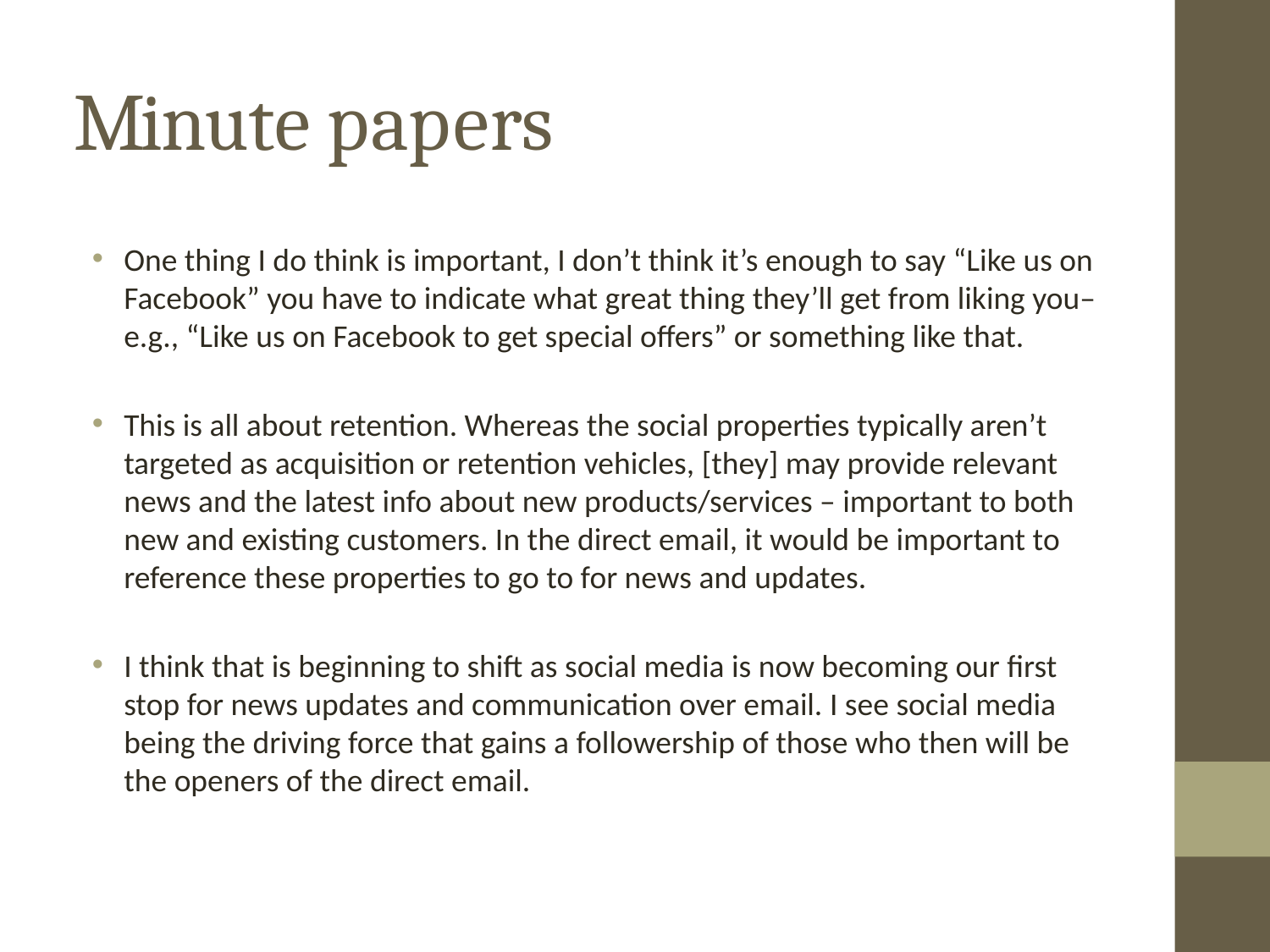

# Minute papers
One thing I do think is important, I don’t think it’s enough to say “Like us on Facebook” you have to indicate what great thing they’ll get from liking you–e.g., “Like us on Facebook to get special offers” or something like that.

This is all about retention. Whereas the social properties typically aren’t targeted as acquisition or retention vehicles, [they] may provide relevant news and the latest info about new products/services – important to both new and existing customers. In the direct email, it would be important to reference these properties to go to for news and updates.

I think that is beginning to shift as social media is now becoming our first stop for news updates and communication over email. I see social media being the driving force that gains a followership of those who then will be the openers of the direct email.